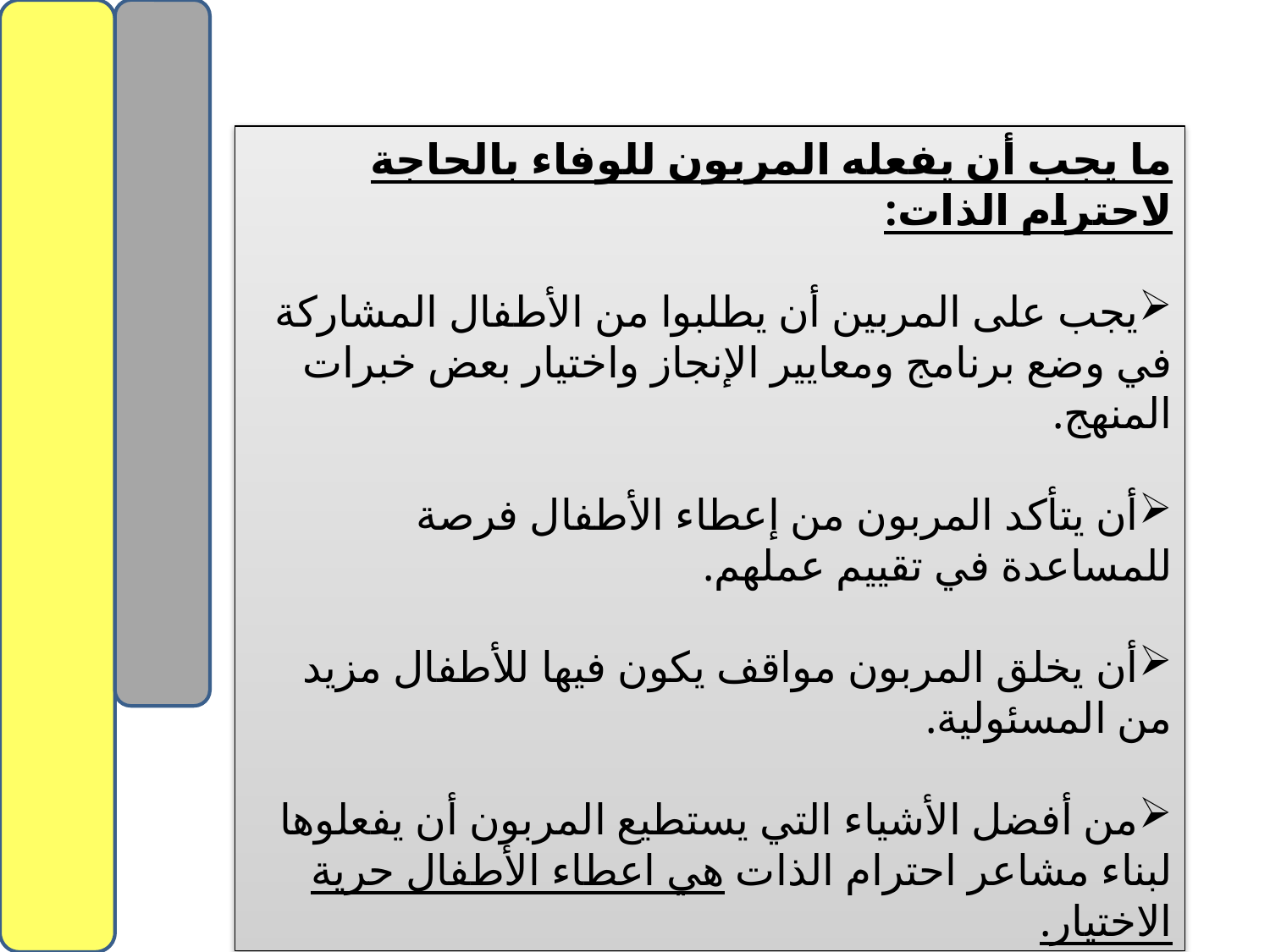

ما يجب أن يفعله المربون للوفاء بالحاجة لاحترام الذات:

يجب على المربين أن يطلبوا من الأطفال المشاركة في وضع برنامج ومعايير الإنجاز واختيار بعض خبرات المنهج.

أن يتأكد المربون من إعطاء الأطفال فرصة للمساعدة في تقييم عملهم.

أن يخلق المربون مواقف يكون فيها للأطفال مزيد من المسئولية.

من أفضل الأشياء التي يستطيع المربون أن يفعلوها لبناء مشاعر احترام الذات هي اعطاء الأطفال حرية الاختيار.